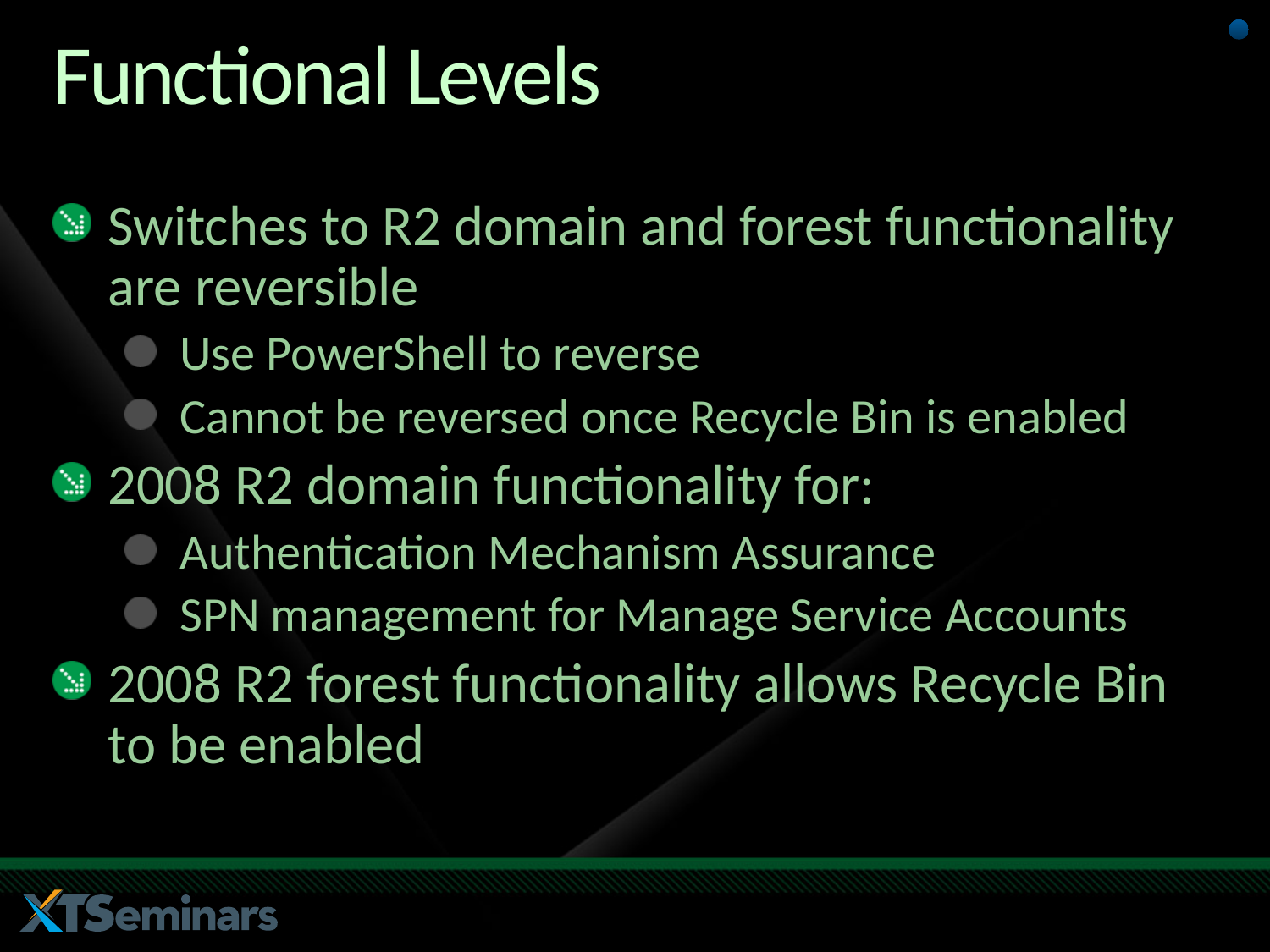

# Functional Levels
Switches to R2 domain and forest functionality are reversible
Use PowerShell to reverse
Cannot be reversed once Recycle Bin is enabled
2008 R2 domain functionality for:
Authentication Mechanism Assurance
SPN management for Manage Service Accounts
2008 R2 forest functionality allows Recycle Bin to be enabled